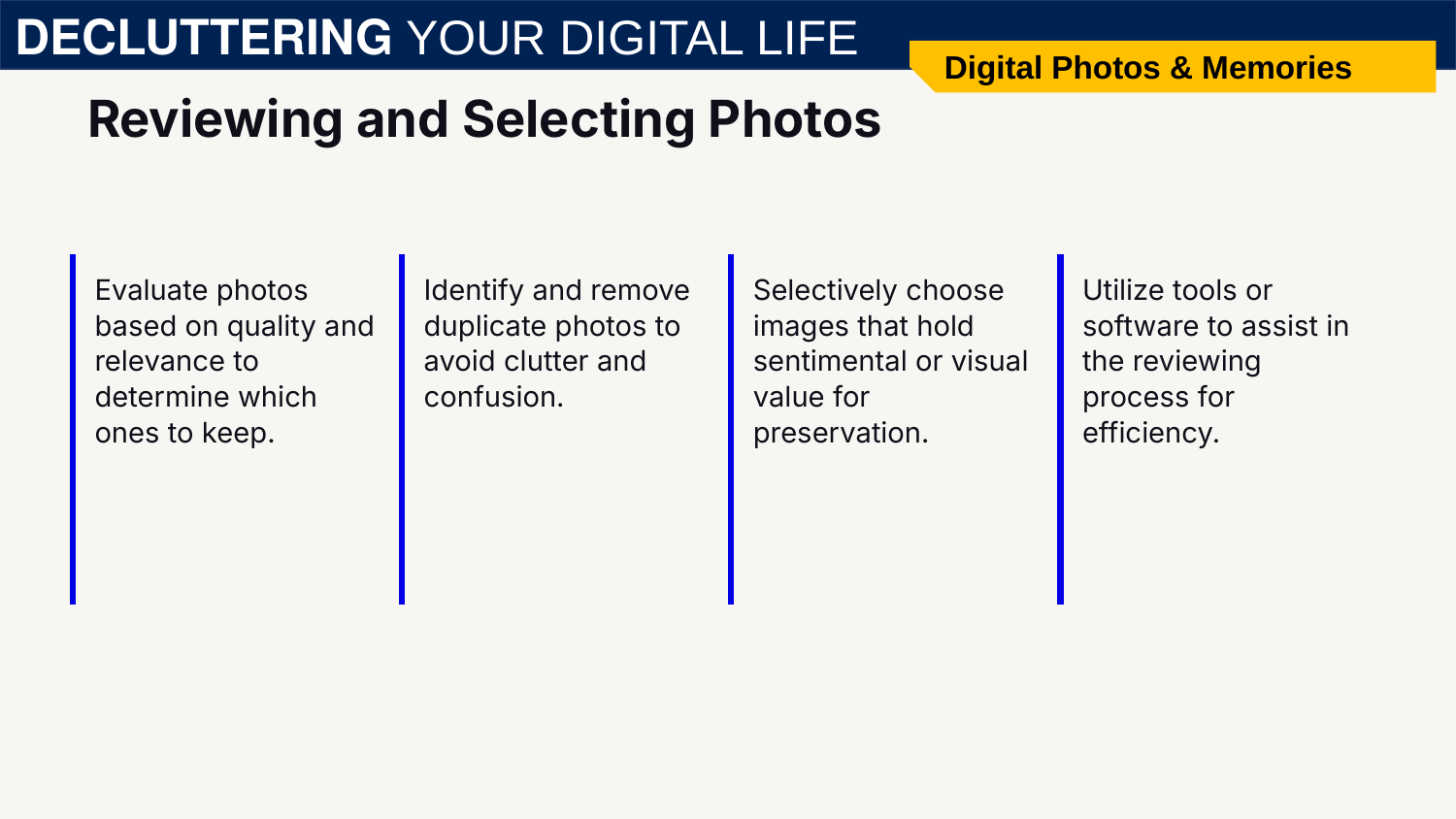

DECLUTTERING YOUR DIGITAL LIFE
Digital Photos & Memories

# Reviewing and Selecting Photos
Evaluate photos based on quality and relevance to determine which ones to keep.
Identify and remove duplicate photos to avoid clutter and confusion.
Selectively choose images that hold sentimental or visual value for preservation.
Utilize tools or software to assist in the reviewing process for efficiency.